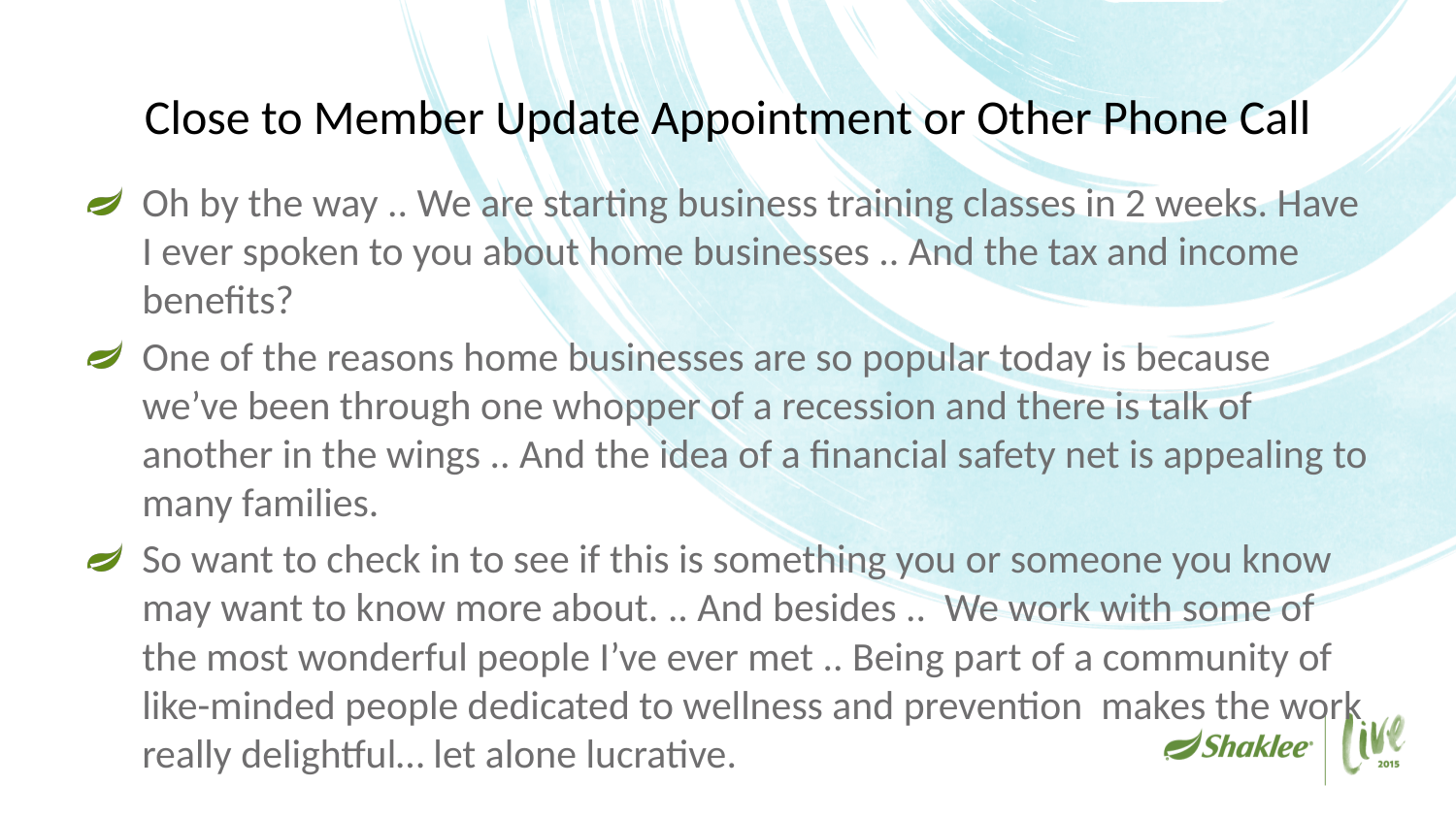

# Close to Member Update Appointment or Other Phone Call
Oh by the way .. We are starting business training classes in 2 weeks. Have I ever spoken to you about home businesses .. And the tax and income benefits?
One of the reasons home businesses are so popular today is because we’ve been through one whopper of a recession and there is talk of another in the wings .. And the idea of a financial safety net is appealing to many families.
So want to check in to see if this is something you or someone you know may want to know more about. .. And besides ..  We work with some of the most wonderful people I’ve ever met .. Being part of a community of like-minded people dedicated to wellness and prevention  makes the work really delightful… let alone lucrative.